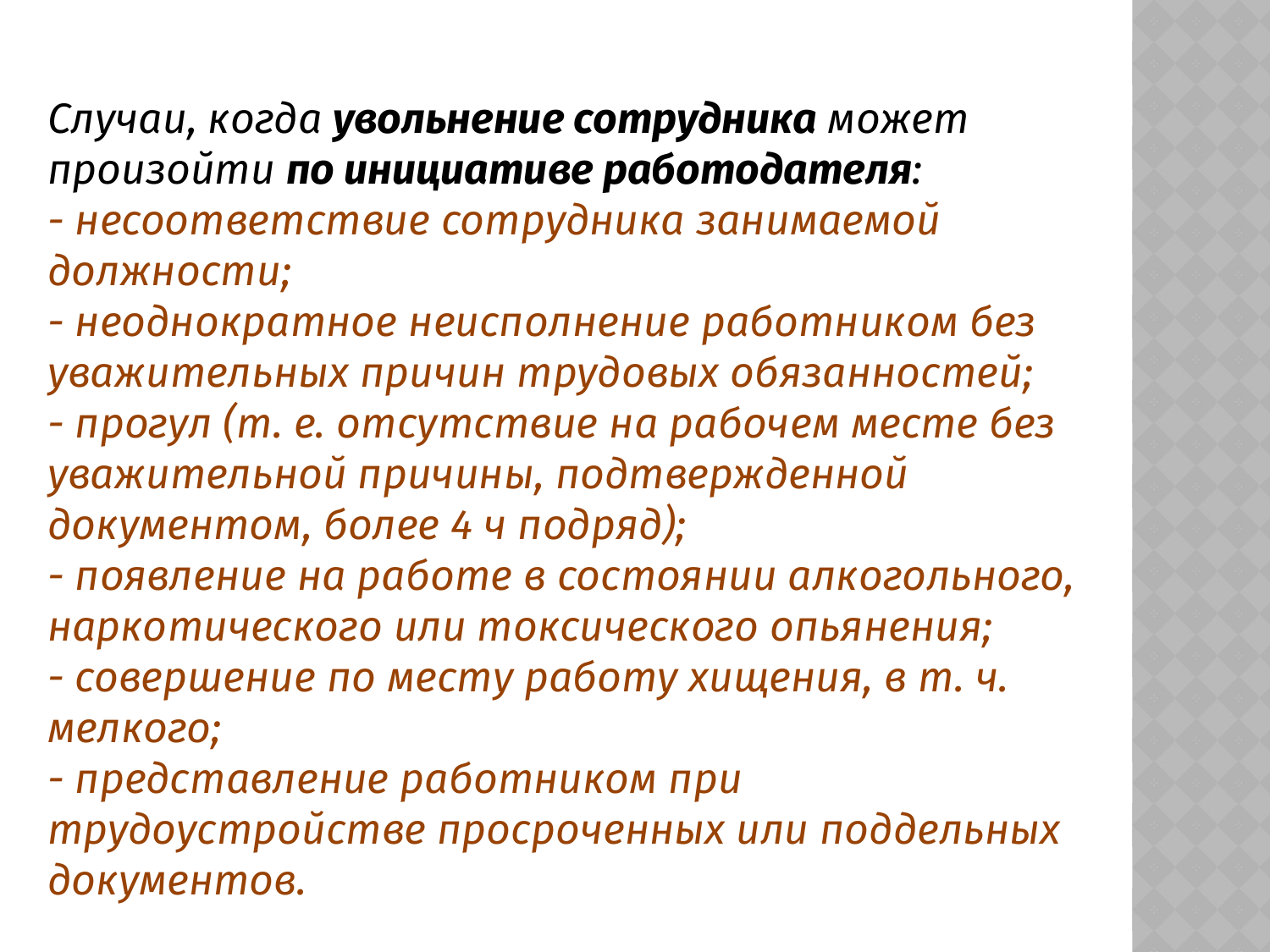

Случаи, когда увольнение сотрудника может произойти по инициативе работодателя:
- несоответствие сотрудника занимаемой должности;
- неоднократное неисполнение работником без уважительных причин трудовых обязанностей;
- прогул (т. е. отсутствие на рабочем месте без уважительной причины, подтвержденной документом, более 4 ч подряд);
- появление на работе в состоянии алкогольного, наркотического или токсического опьянения;
- совершение по месту работу хищения, в т. ч. мелкого;
- представление работником при трудоустройстве просроченных или поддельных документов.